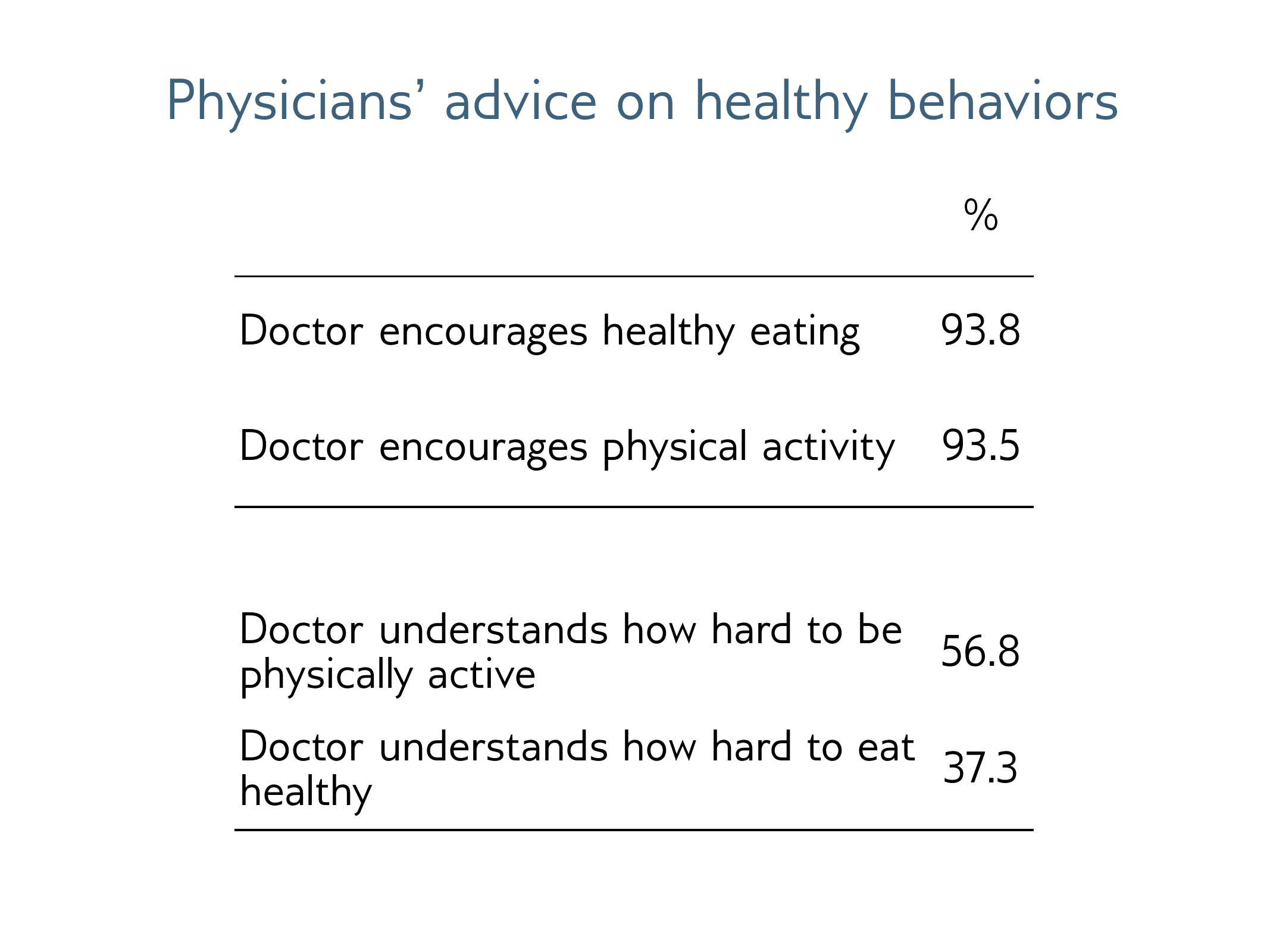

# Physicians’ advice on healthy behaviors

|  | % |
| --- | --- |
| Doctor encourages healthy eating | 93.8 |
| Doctor encourages physical activity | 93.5 |
|  |  |
| --- | --- |
| Doctor understands how hard to be physically active | 56.8 |
| Doctor understands how hard to eat healthy | 37.3 |